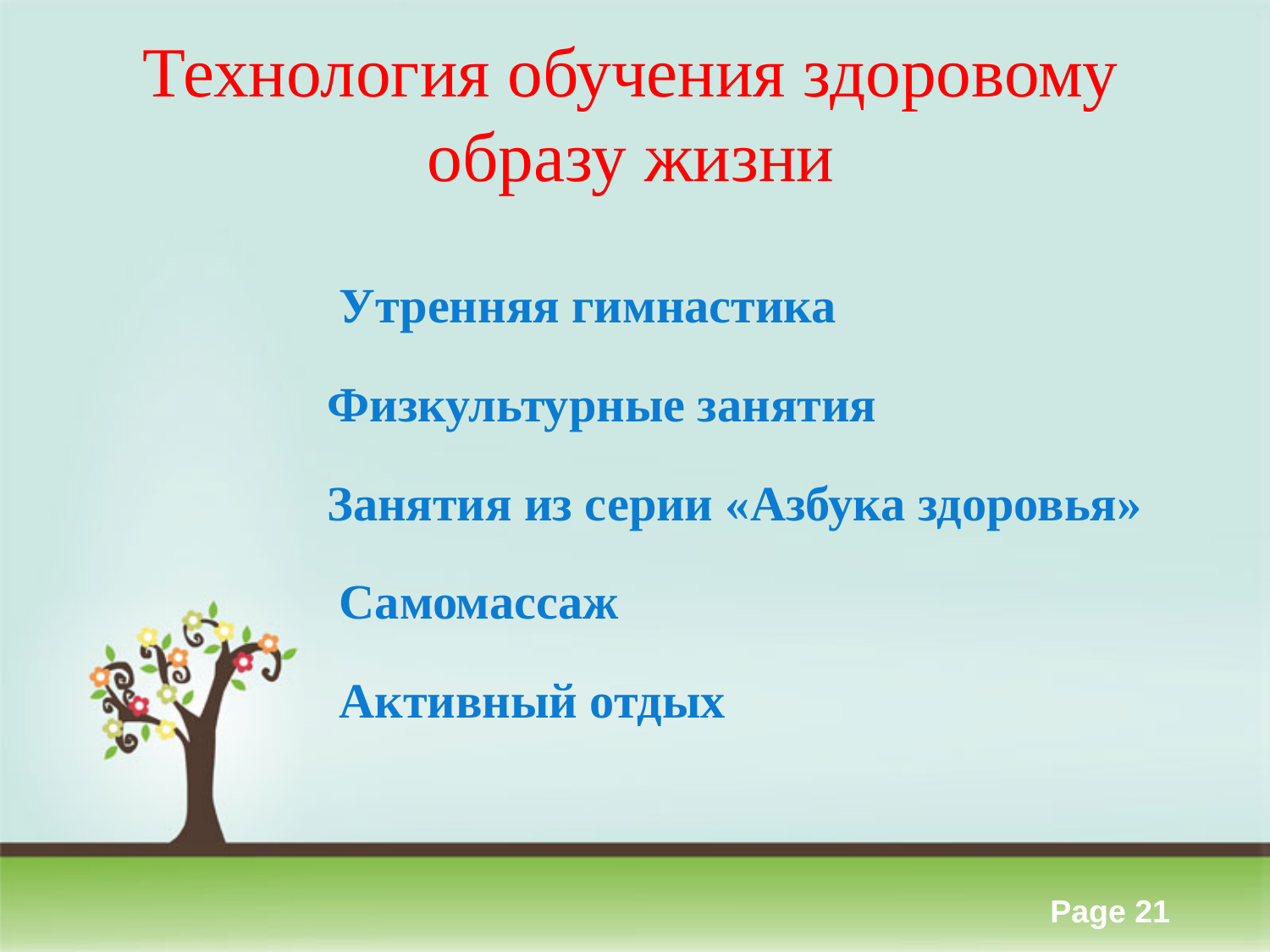

# Технология обучения здоровому образу жизни
    Утренняя гимнастика
   Физкультурные занятия
   Занятия из серии «Азбука здоровья»
    Самомассаж
    Активный отдых